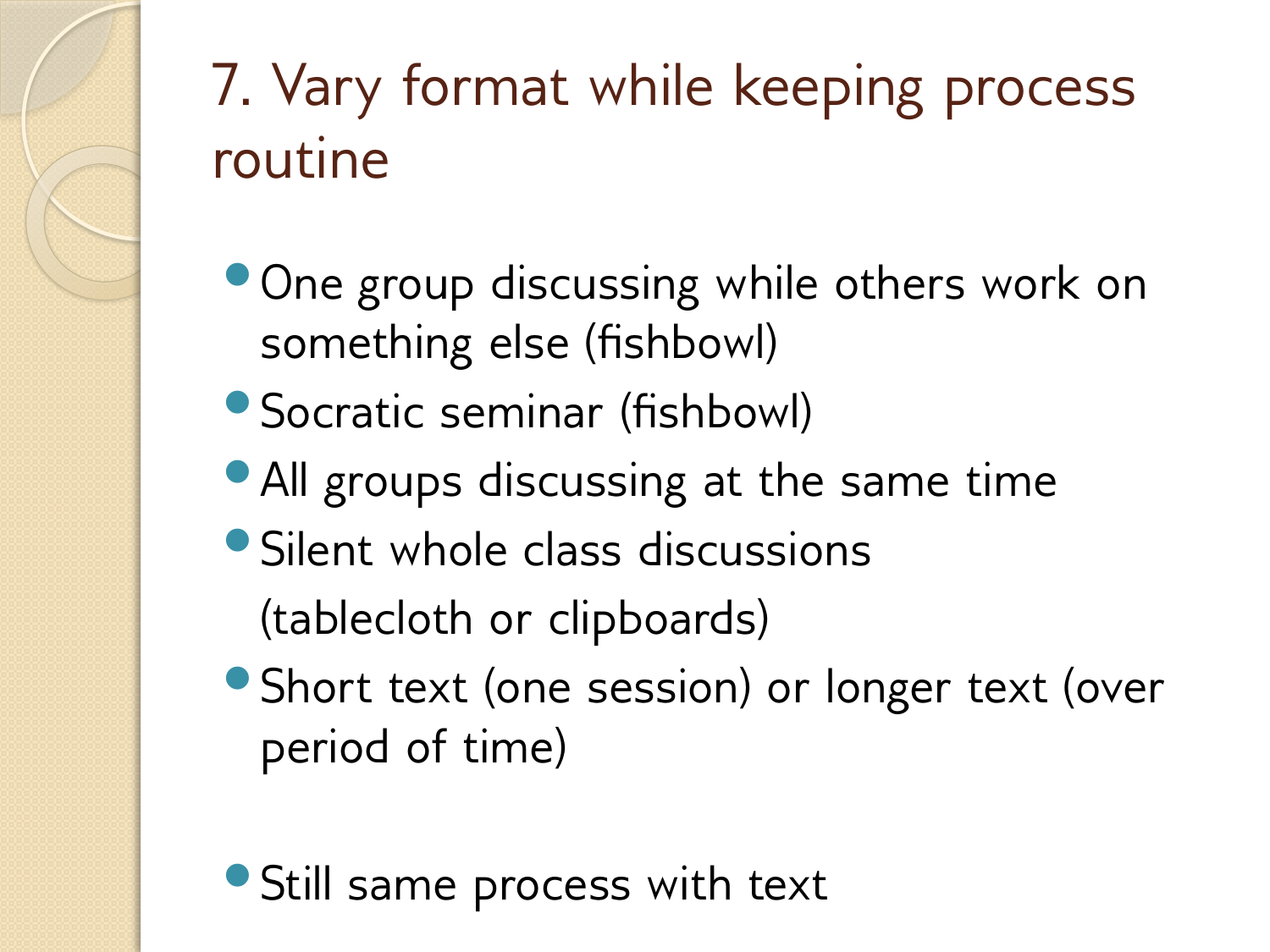

# 7. Vary format while keeping process routine
One group discussing while others work on something else (fishbowl)
Socratic seminar (fishbowl)
All groups discussing at the same time
Silent whole class discussions
	(tablecloth or clipboards)
Short text (one session) or longer text (over period of time)

Still same process with text